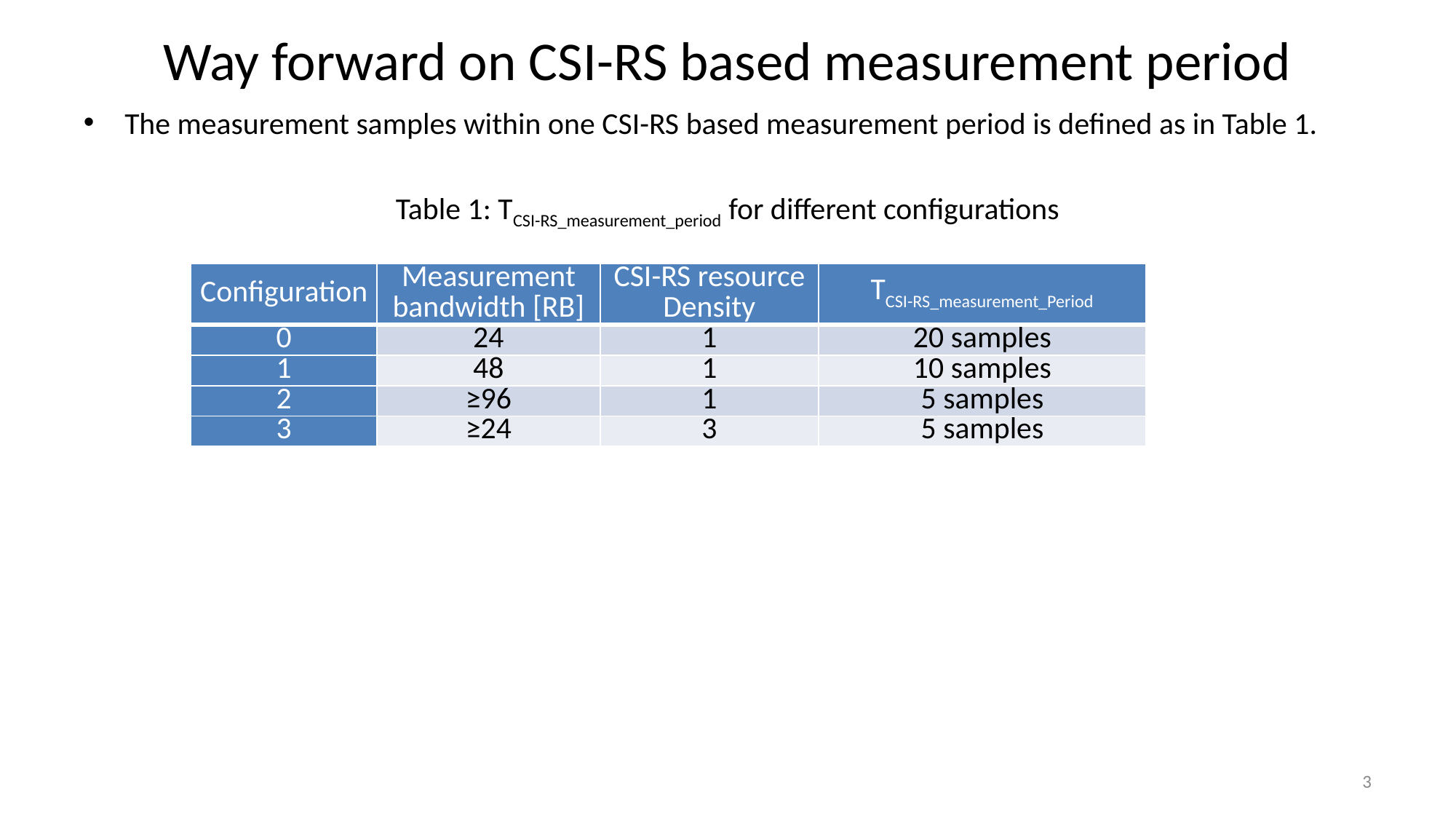

# Way forward on CSI-RS based measurement period
The measurement samples within one CSI-RS based measurement period is defined as in Table 1.

Table 1: TCSI-RS_measurement_period for different configurations

| Configuration | Measurement bandwidth [RB] | CSI-RS resource Density | TCSI-RS\_measurement\_Period |
| --- | --- | --- | --- |
| 0 | 24 | 1 | 20 samples |
| 1 | 48 | 1 | 10 samples |
| 2 | ≥96 | 1 | 5 samples |
| 3 | ≥24 | 3 | 5 samples |
3